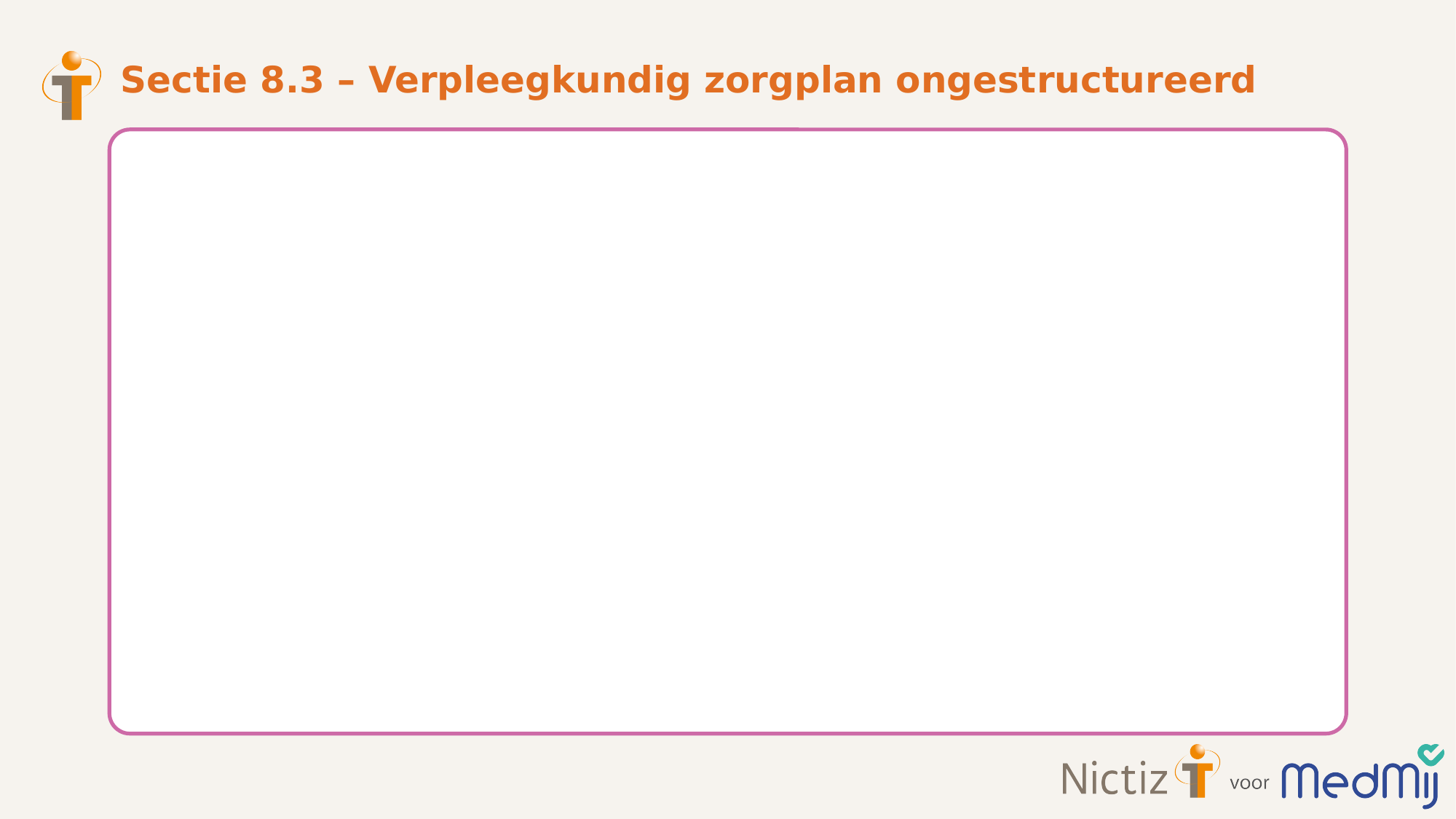

# Sectie 8.3 – Verpleegkundig zorgplan ongestructureerd